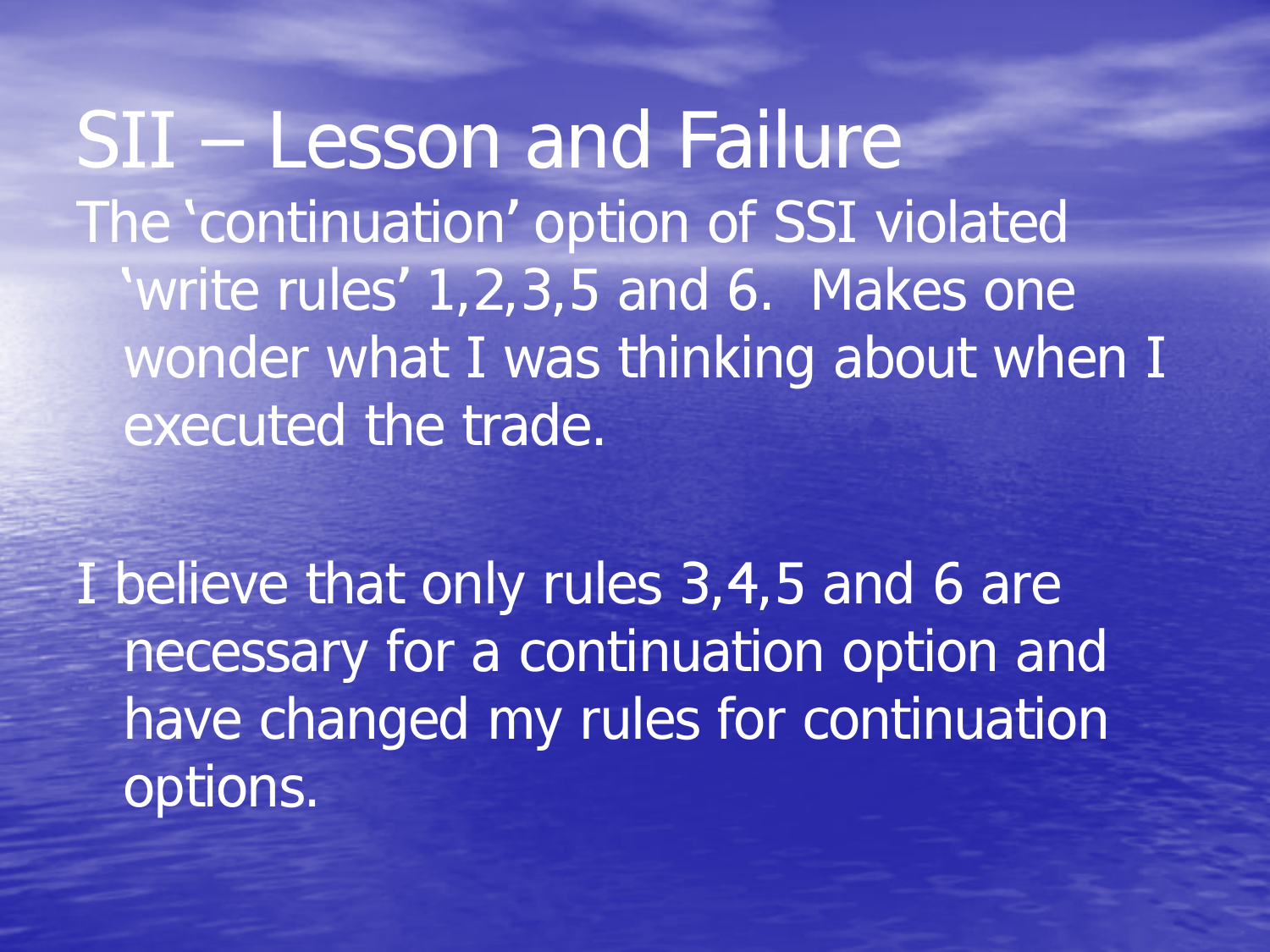

# SII – Lesson and Failure
The ‘continuation’ option of SSI violated ‘write rules’ 1,2,3,5 and 6.  Makes one wonder what I was thinking about when I executed the trade.

I believe that only rules 3,4,5 and 6 are necessary for a continuation option and have changed my rules for continuation options.